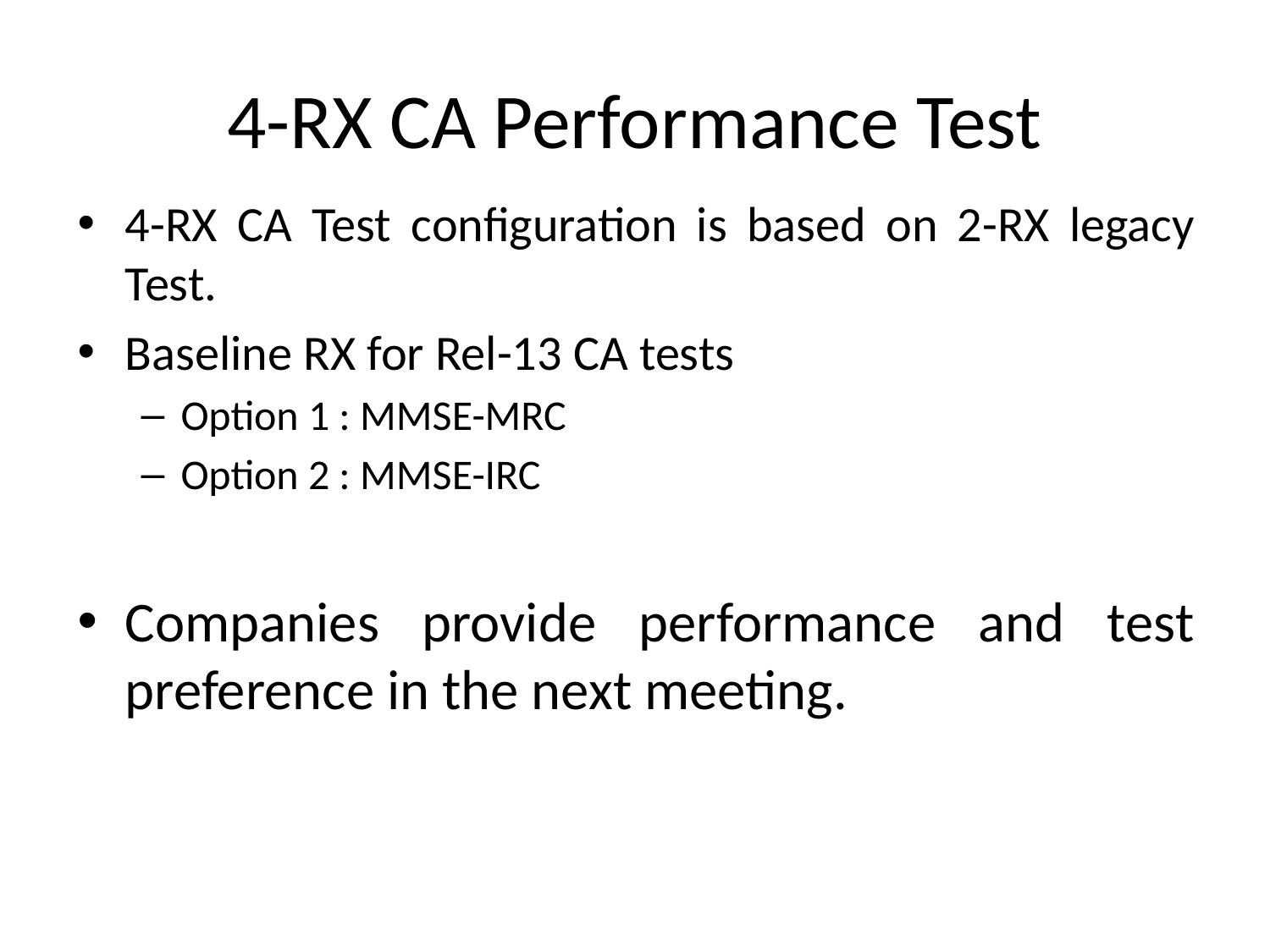

# 4-RX CA Performance Test

4-RX CA Test configuration is based on 2-RX legacy Test.
Baseline RX for Rel-13 CA tests
Option 1 : MMSE-MRC
Option 2 : MMSE-IRC

Companies provide performance and test preference in the next meeting.